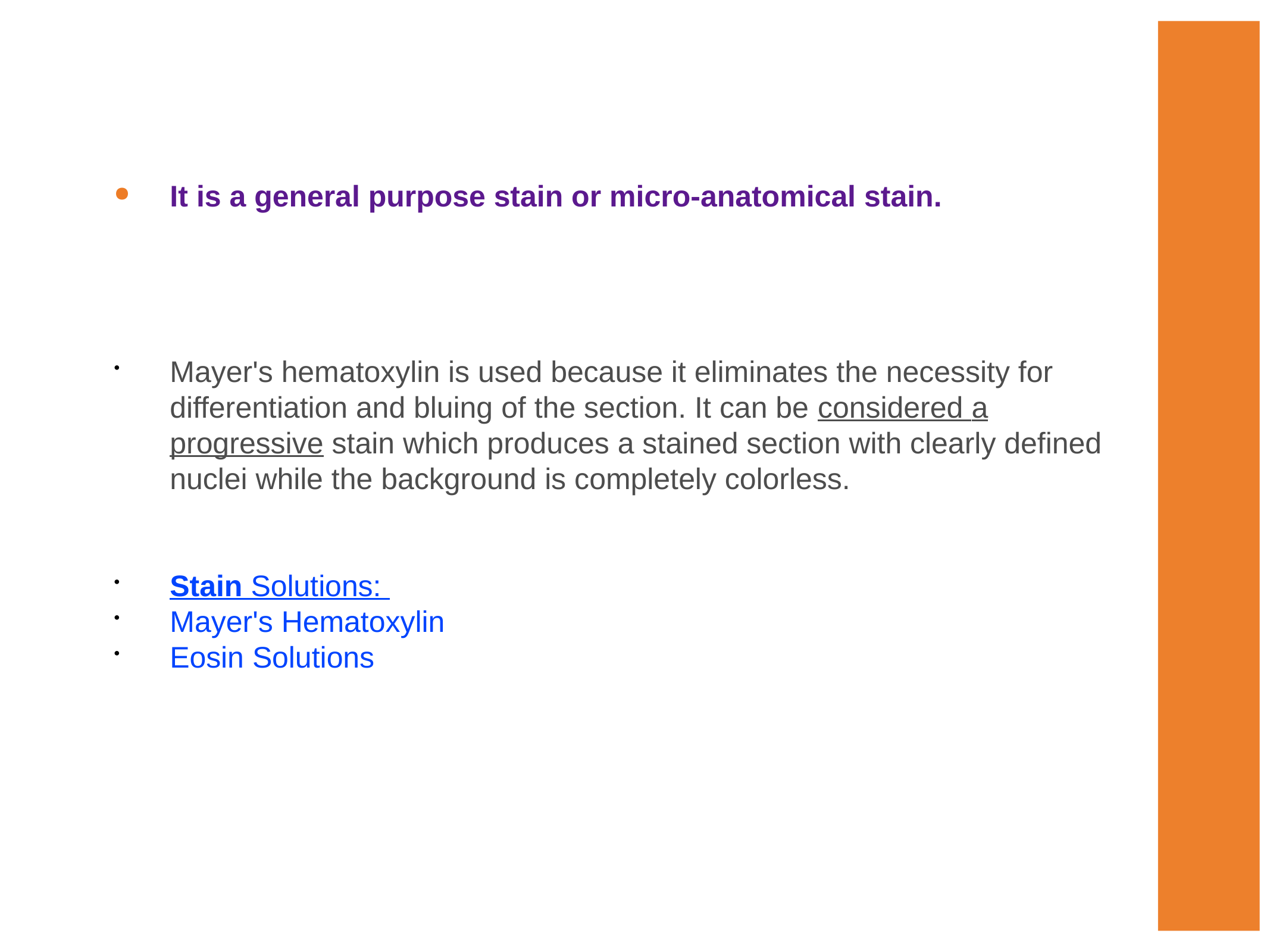

It is a general purpose stain or micro-anatomical stain.

Mayer's hematoxylin is used because it eliminates the necessity for differentiation and bluing of the section. It can be considered a progressive stain which produces a stained section with clearly defined nuclei while the background is completely colorless.

Stain Solutions:
Mayer's Hematoxylin
Eosin Solutions